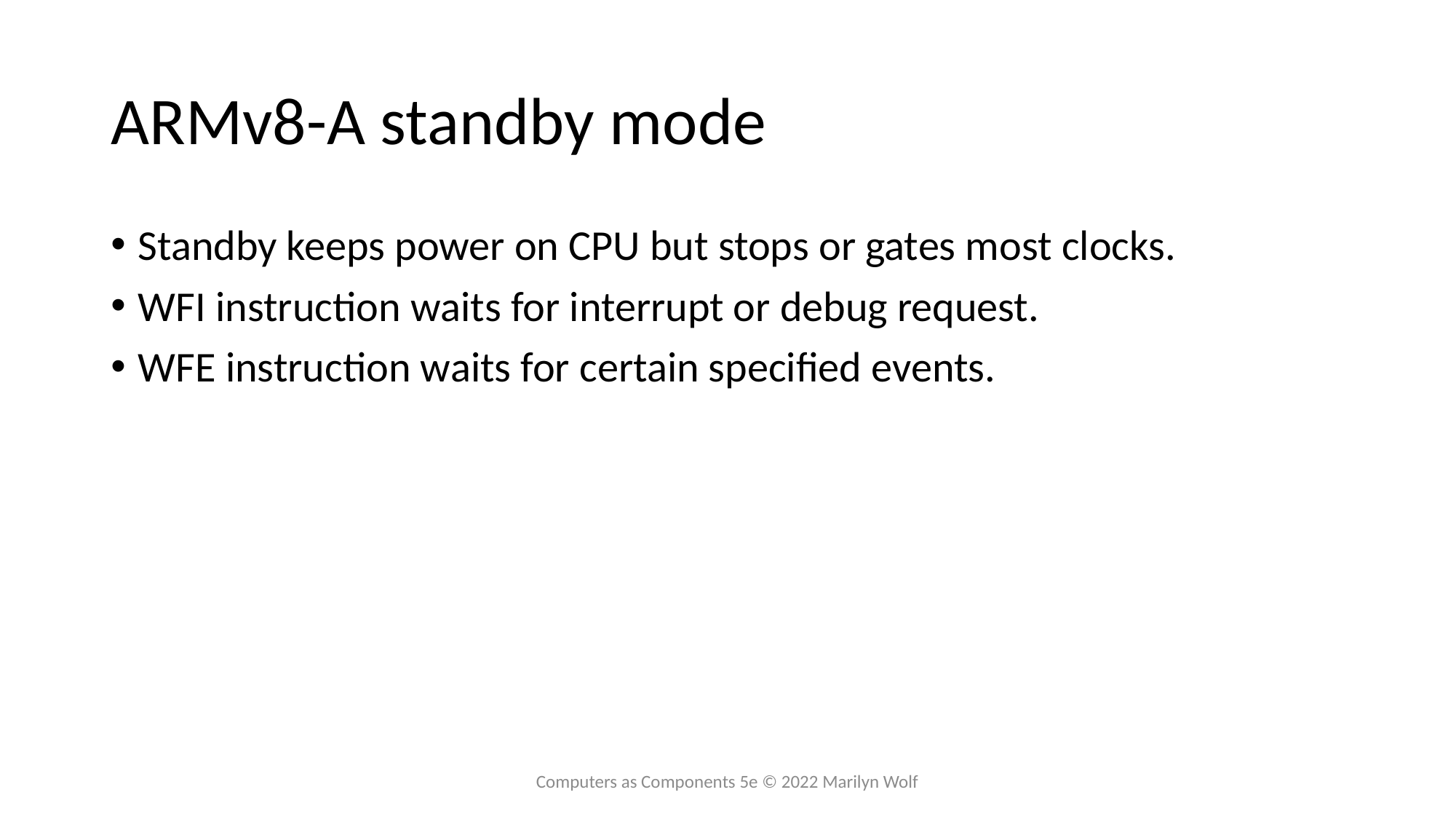

# ARMv8-A standby mode
Standby keeps power on CPU but stops or gates most clocks.
WFI instruction waits for interrupt or debug request.
WFE instruction waits for certain specified events.

Computers as Components 5e © 2022 Marilyn Wolf